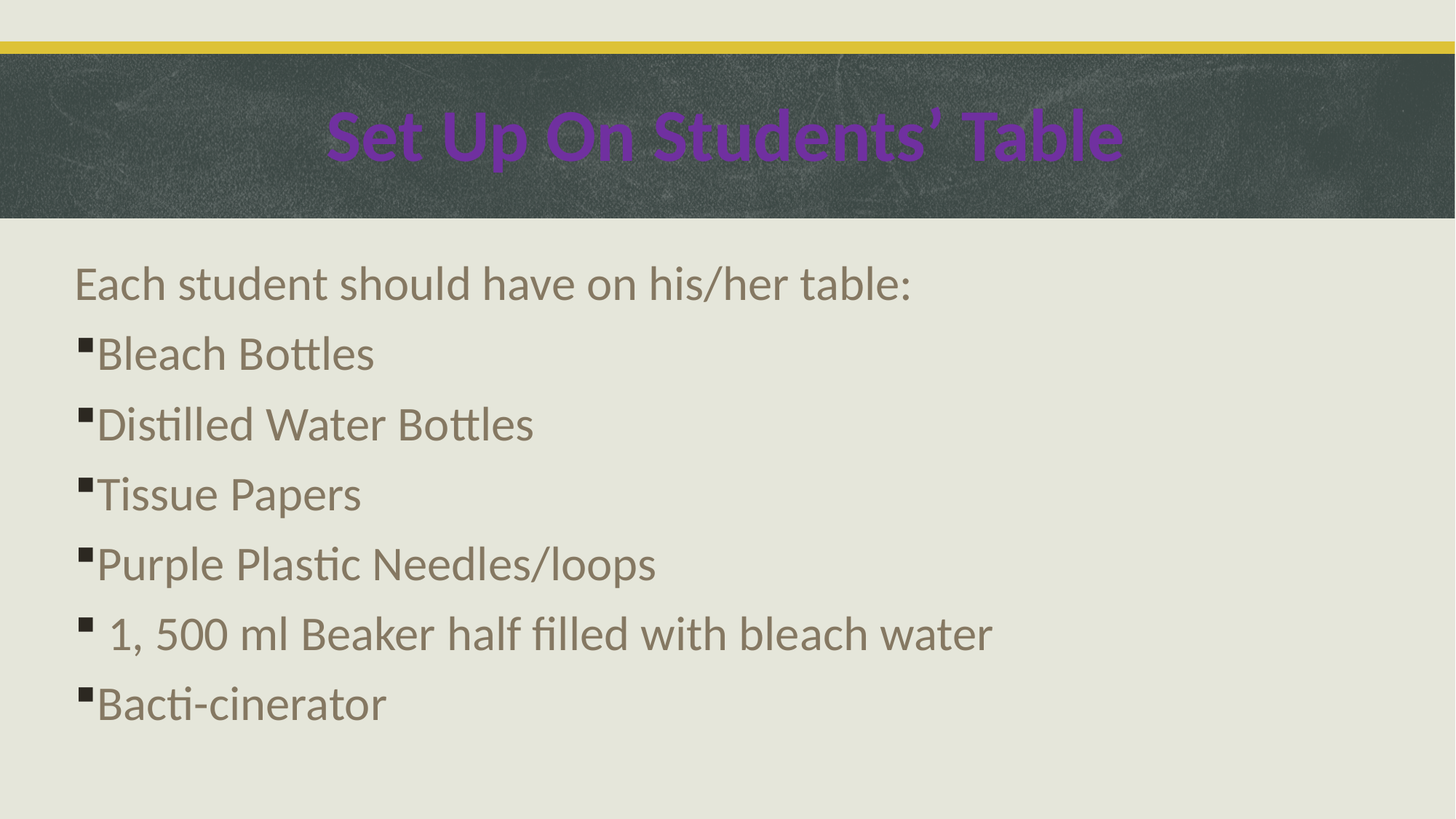

# Set Up On Students’ Table
Each student should have on his/her table:
Bleach Bottles
Distilled Water Bottles
Tissue Papers
Purple Plastic Needles/loops
 1, 500 ml Beaker half filled with bleach water
Bacti-cinerator